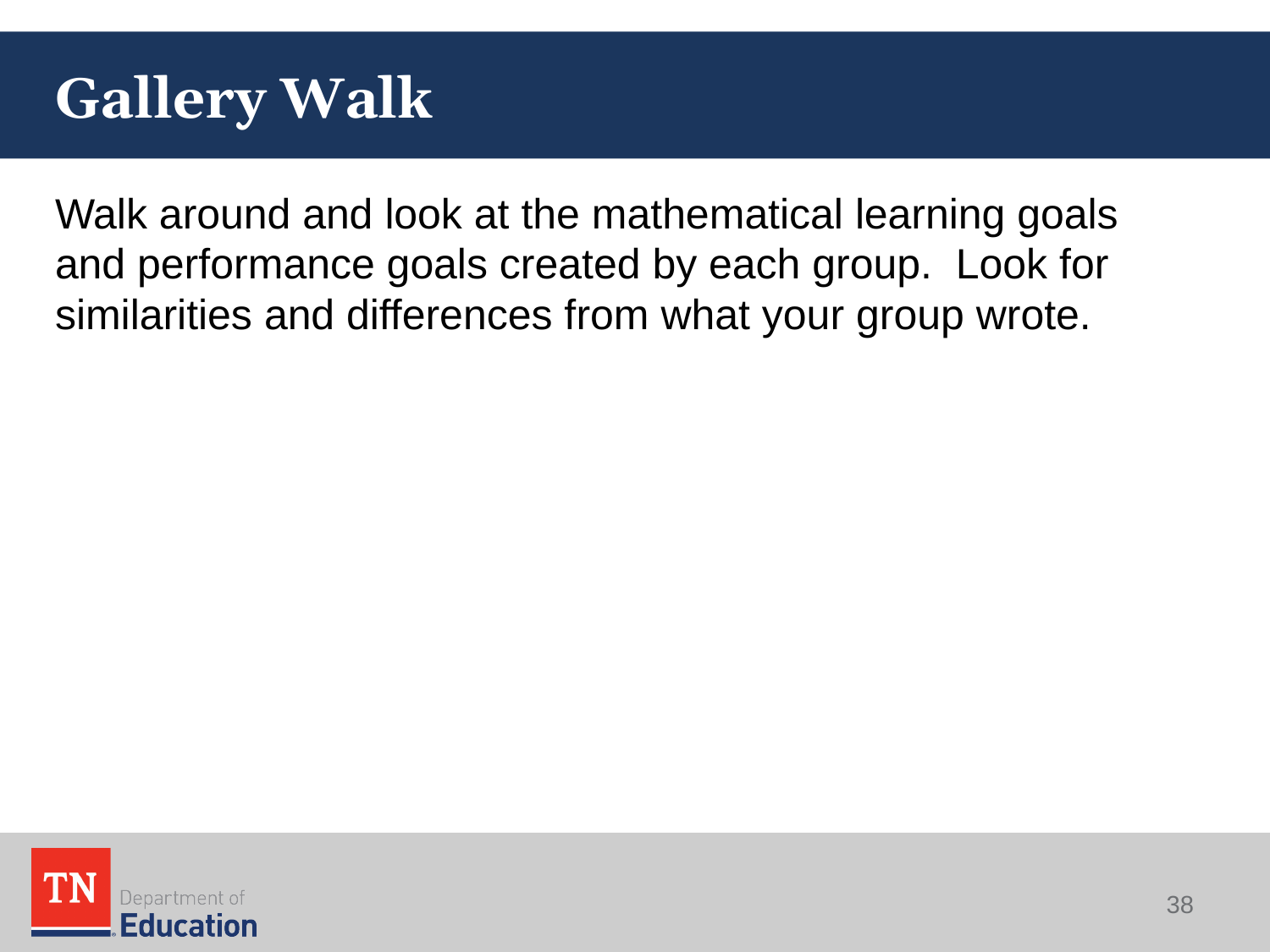

# Gallery Walk
Walk around and look at the mathematical learning goals and performance goals created by each group.  Look for similarities and differences from what your group wrote.

38